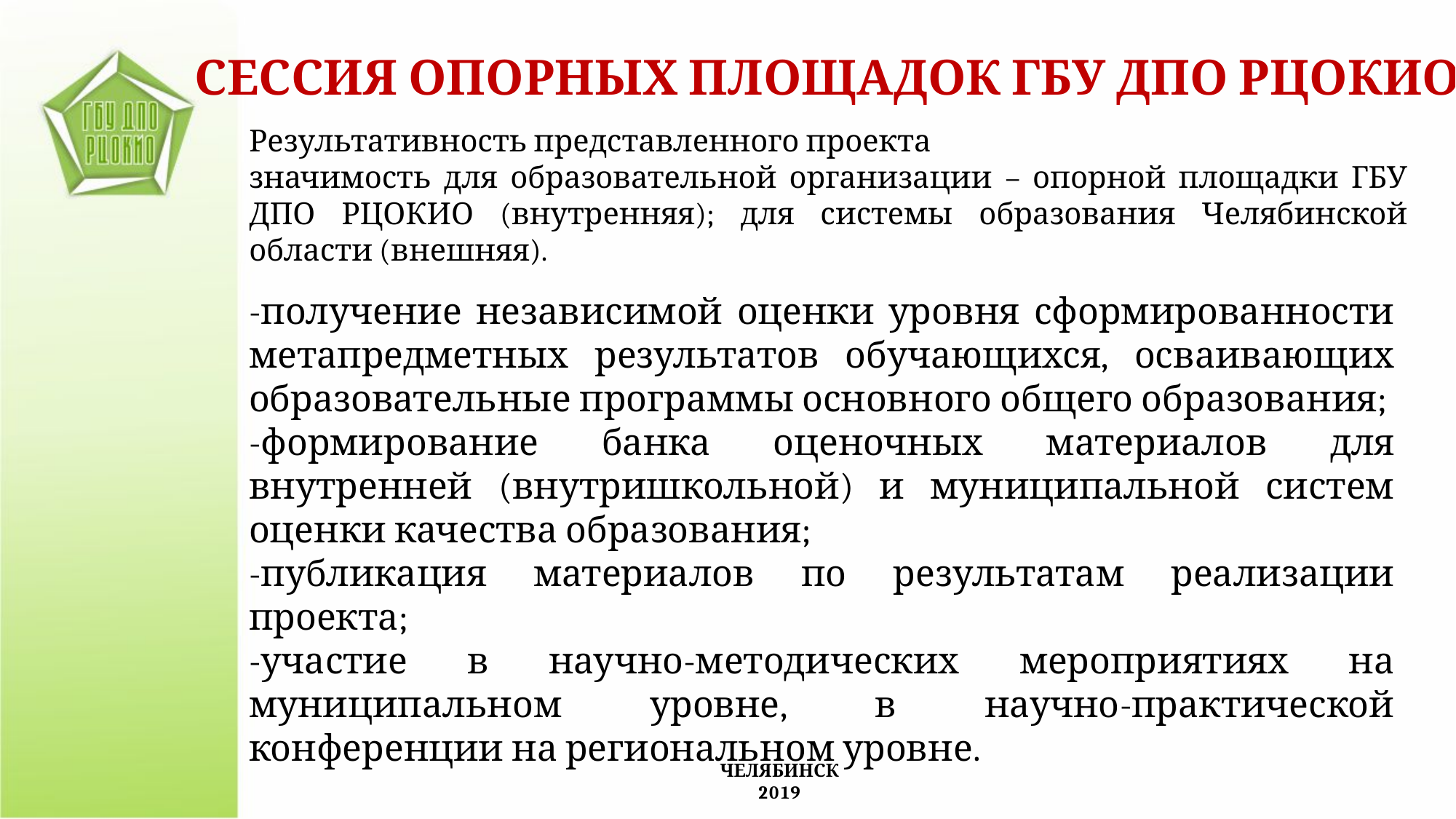

СЕССИЯ ОПОРНЫХ ПЛОЩАДОК ГБУ ДПО РЦОКИО
Результативность представленного проекта
значимость для образовательной организации – опорной площадки ГБУ ДПО РЦОКИО (внутренняя); для системы образования Челябинской области (внешняя).
-получение независимой оценки уровня сформированности метапредметных результатов обучающихся, осваивающих образовательные программы основного общего образования;
-формирование банка оценочных материалов для внутренней (внутришкольной) и муниципальной систем оценки качества образования;
-публикация материалов по результатам реализации проекта;
-участие в научно-методических мероприятиях на муниципальном уровне, в научно-практической конференции на региональном уровне.
ЧЕЛЯБИНСК
2019